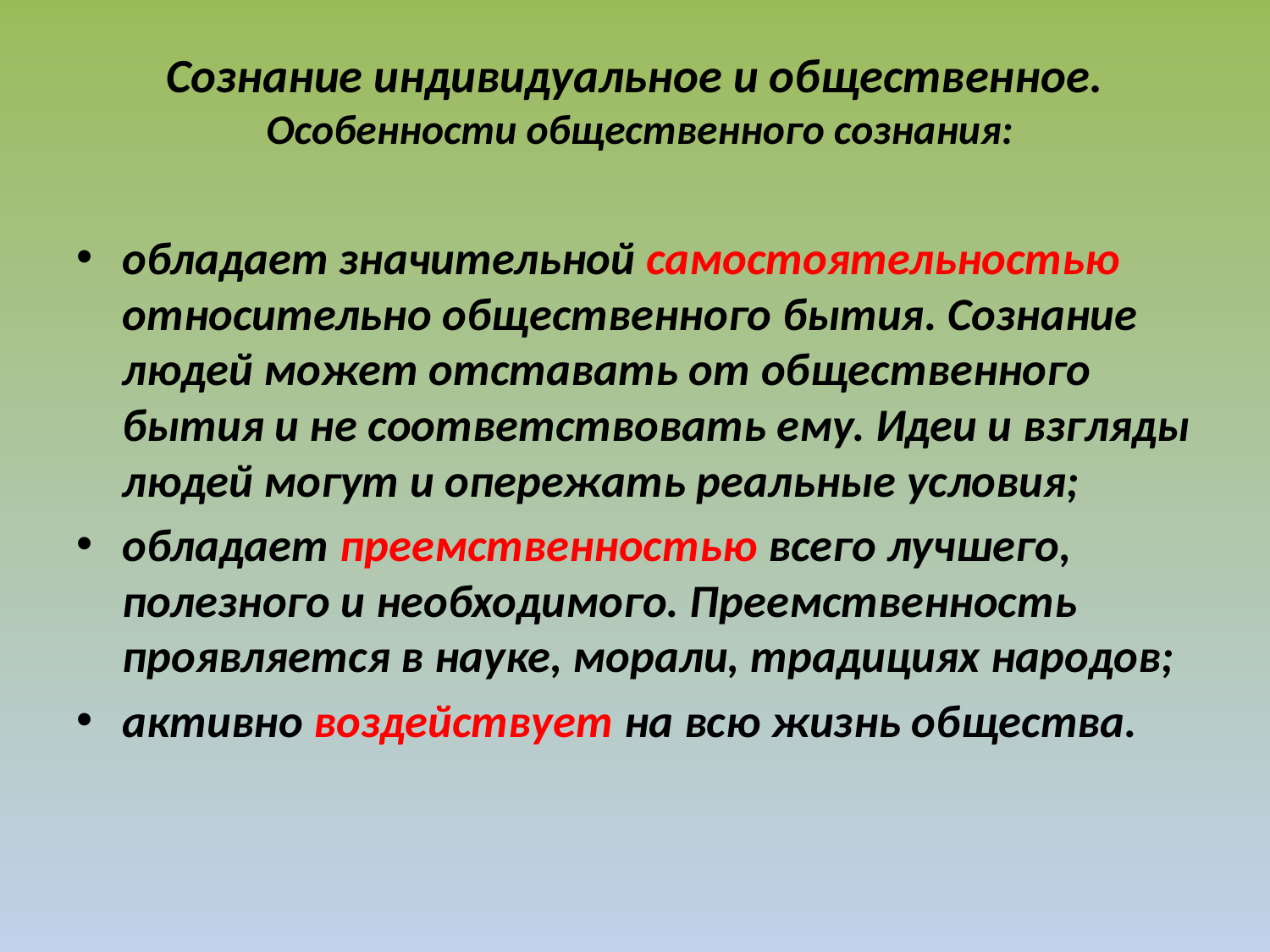

# Сознание индивидуальное и общественное. Особенности общественного сознания:
обладает значительной самостоятельностью относительно общественного бытия. Сознание людей может отставать от общественного бытия и не соответствовать ему. Идеи и взгляды людей могут и опережать реальные условия;
обладает преемственностью всего лучшего, полезного и необходимого. Преемственность проявляется в науке, морали, традициях народов;
активно воздействует на всю жизнь общества.